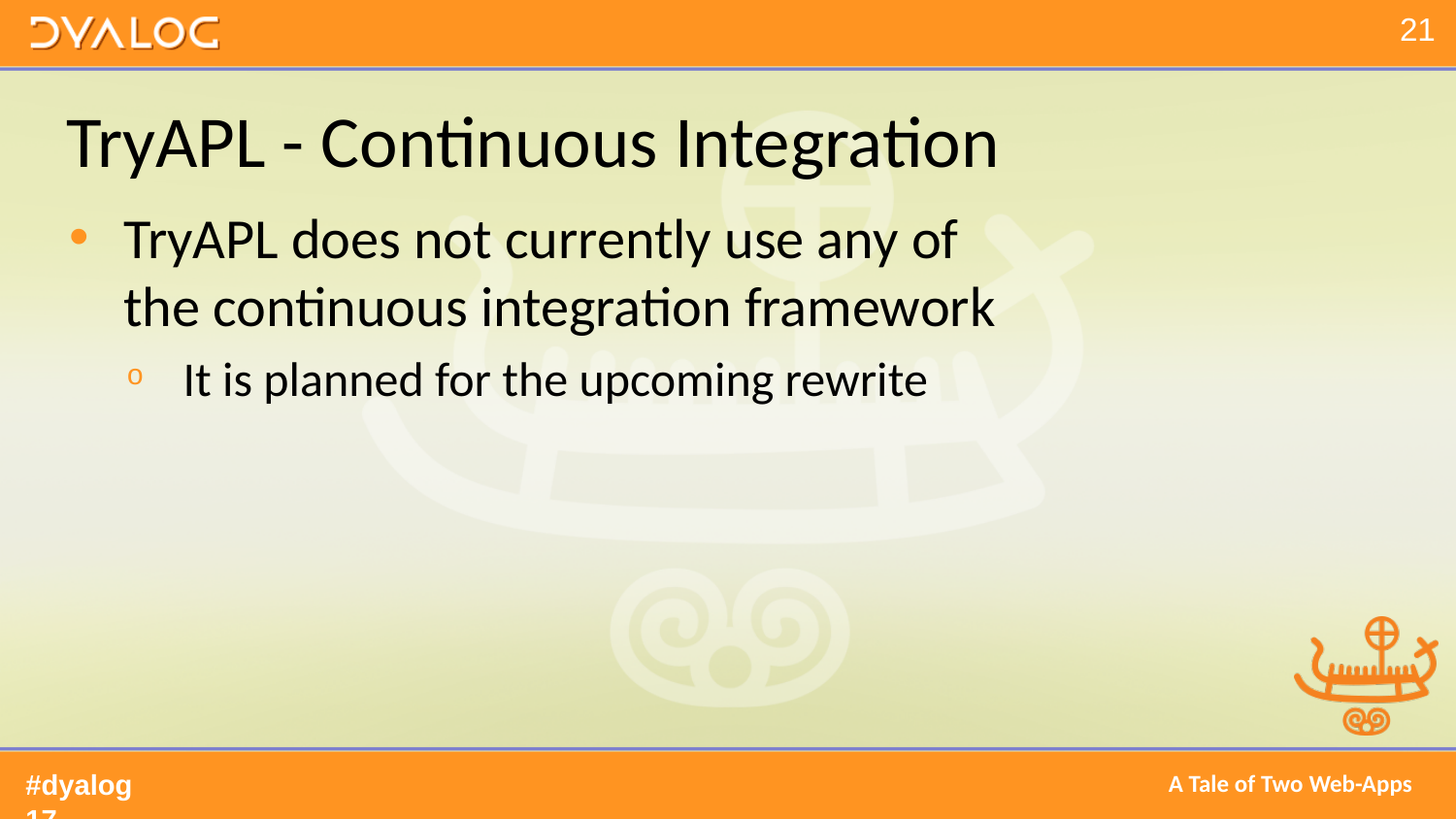

# TryAPL - Continuous Integration

TryAPL does not currently use any of the continuous integration framework
It is planned for the upcoming rewrite
A Tale of Two Web-Apps